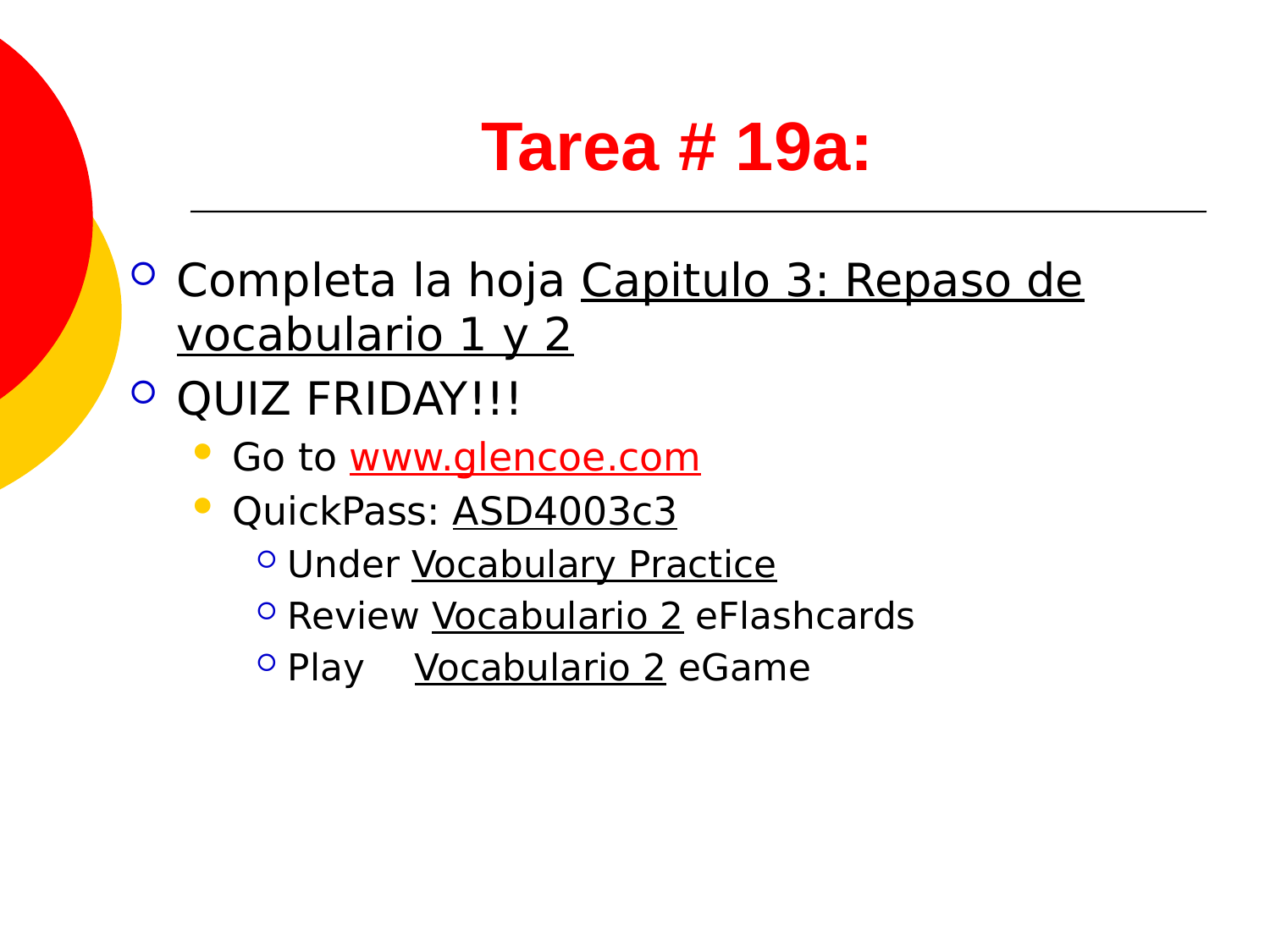

Tarea # 19a:

Completa la hoja Capitulo 3: Repaso de vocabulario 1 y 2
QUIZ FRIDAY!!!
Go to www.glencoe.com
QuickPass: ASD4003c3
Under Vocabulary Practice
Review Vocabulario 2 eFlashcards
Play 	Vocabulario 2 eGame